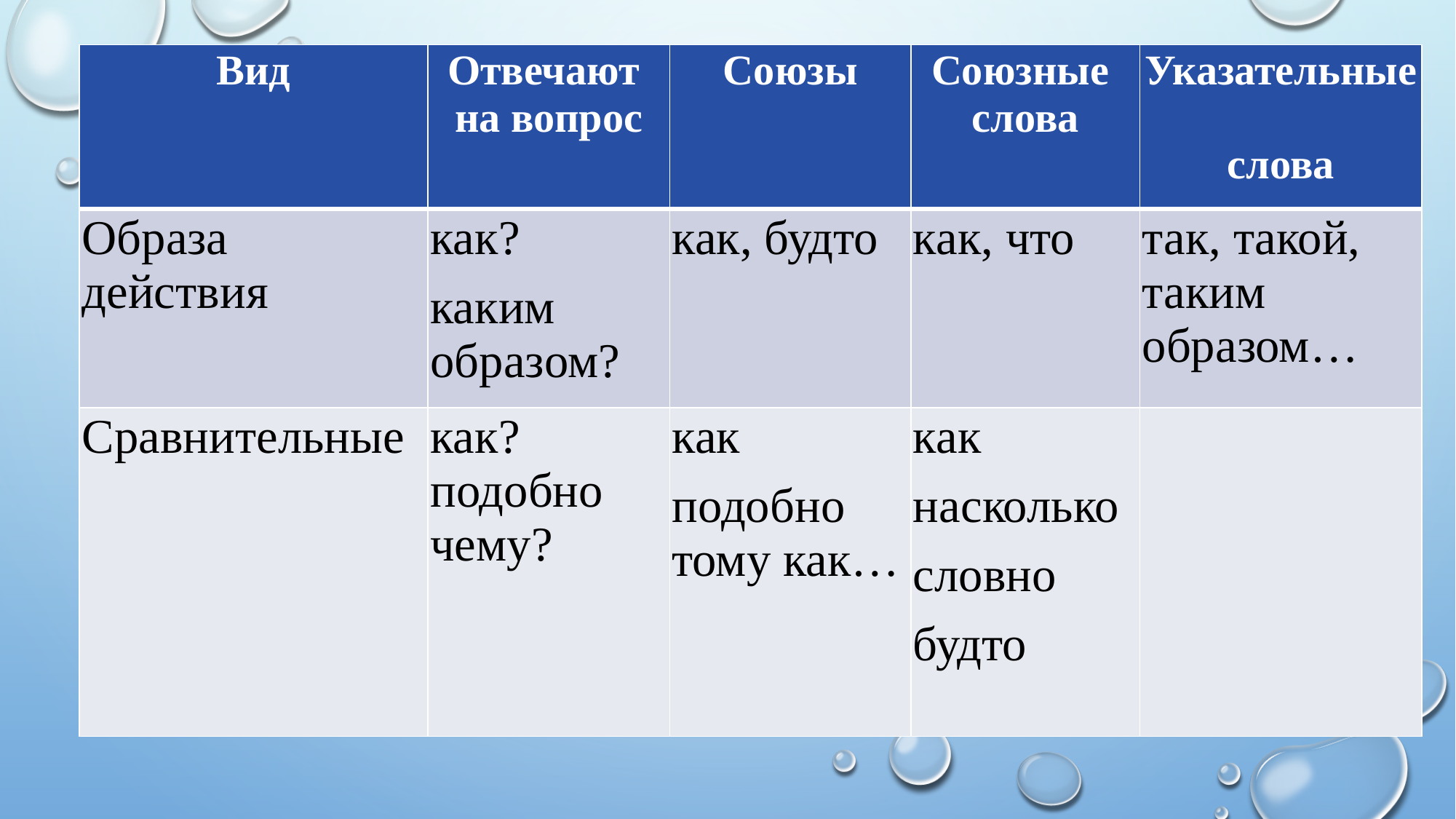

| Вид | Отвечают на вопрос | Союзы | Союзные слова | Указательные слова |
| --- | --- | --- | --- | --- |
| Образа действия | как? каким образом? | как, будто | как, что | так, такой, таким образом… |
| Сравнительные | как? подобно чему? | как подобно тому как… | как насколько словно будто |  |
#